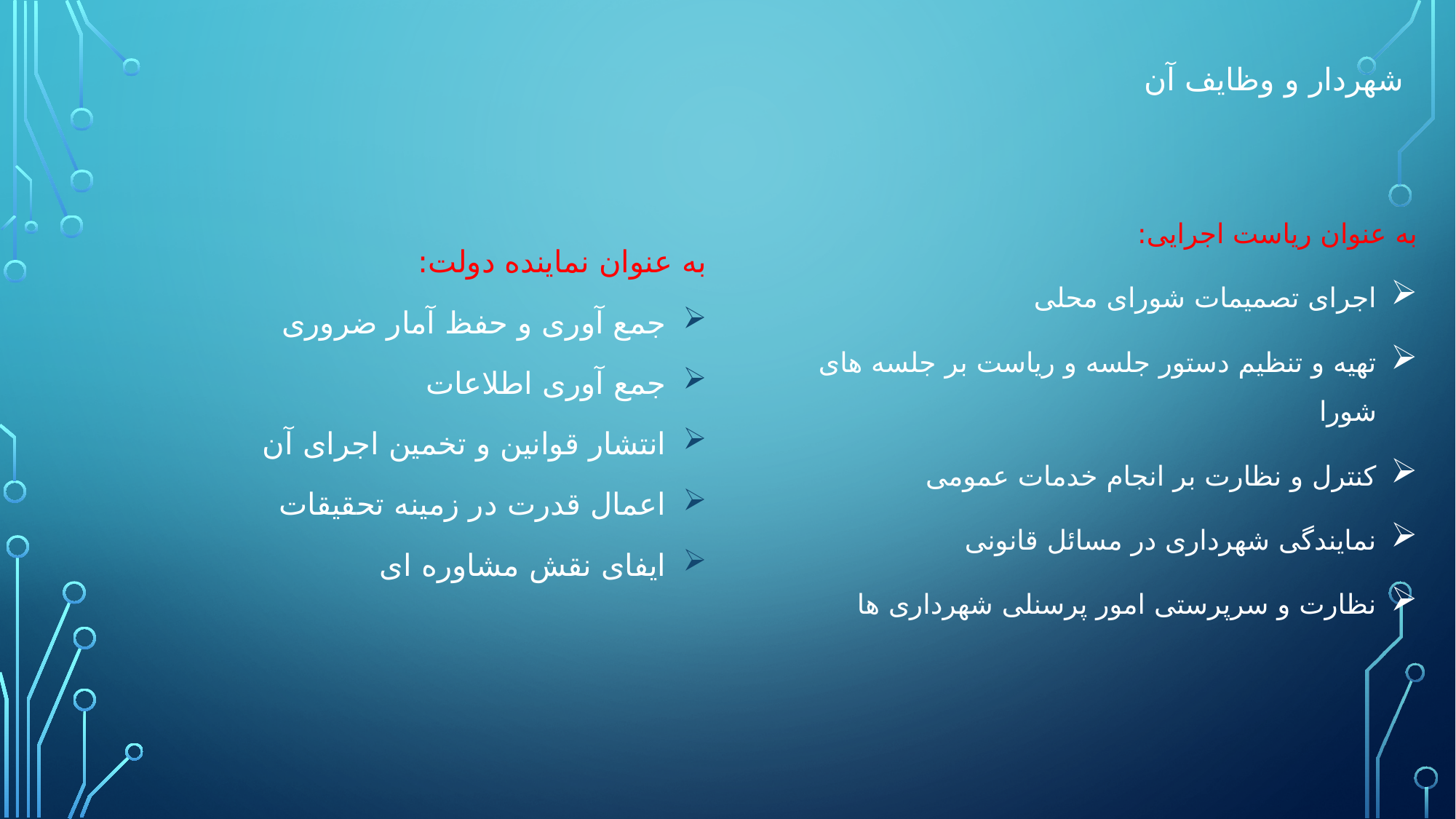

# شهردار و وظایف آن
به عنوان ریاست اجرایی:
اجرای تصمیمات شورای محلی
تهیه و تنظیم دستور جلسه و ریاست بر جلسه های شورا
کنترل و نظارت بر انجام خدمات عمومی
نمایندگی شهرداری در مسائل قانونی
نظارت و سرپرستی امور پرسنلی شهرداری ها
به عنوان نماینده دولت:
جمع آوری و حفظ آمار ضروری
جمع آوری اطلاعات
انتشار قوانین و تخمین اجرای آن
اعمال قدرت در زمینه تحقیقات
ایفای نقش مشاوره ای